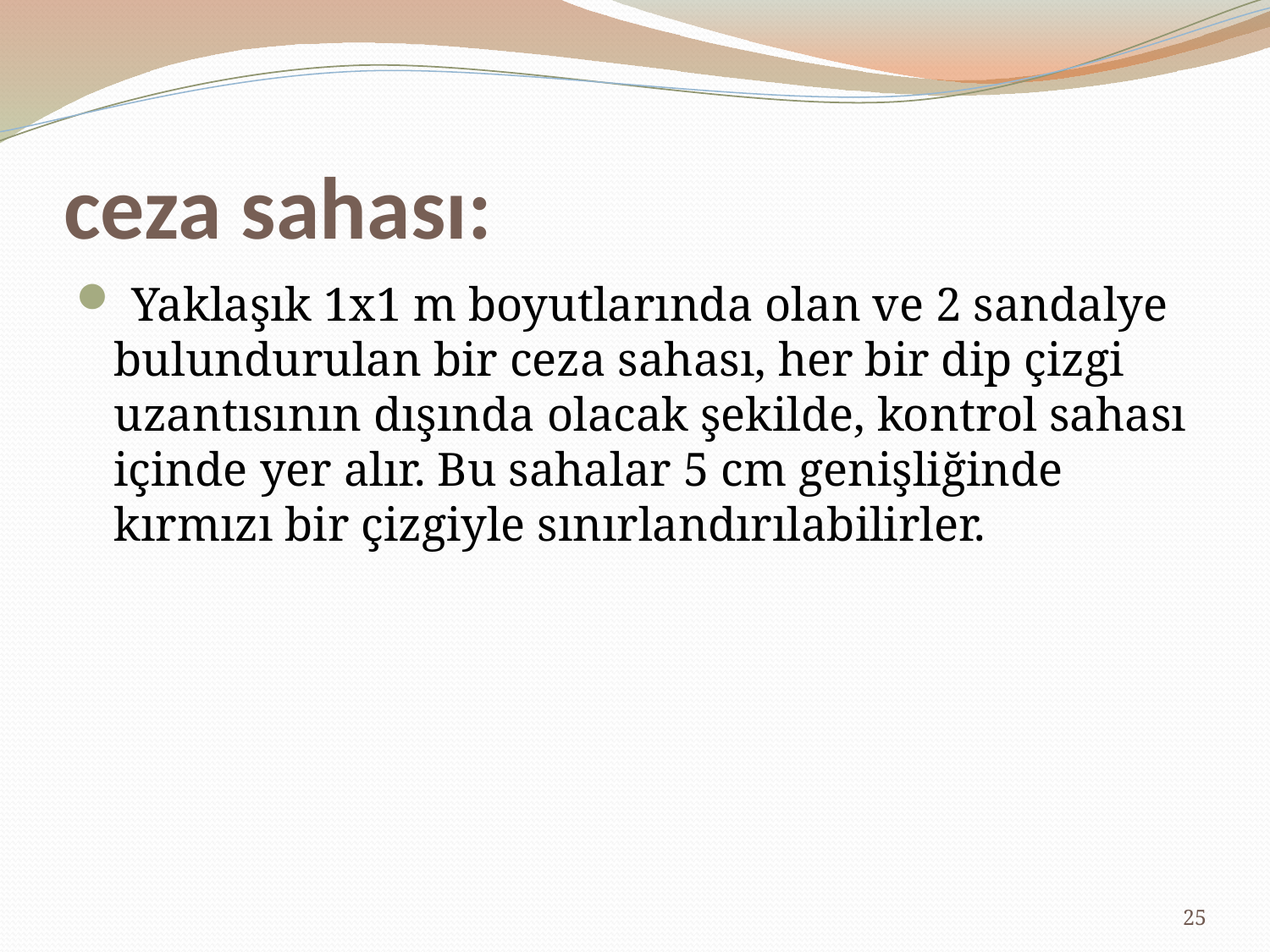

# ceza sahası:
 Yaklaşık 1x1 m boyutlarında olan ve 2 sandalye bulundurulan bir ceza sahası, her bir dip çizgi uzantısının dışında olacak şekilde, kontrol sahası içinde yer alır. Bu sahalar 5 cm genişliğinde kırmızı bir çizgiyle sınırlandırılabilirler.

25